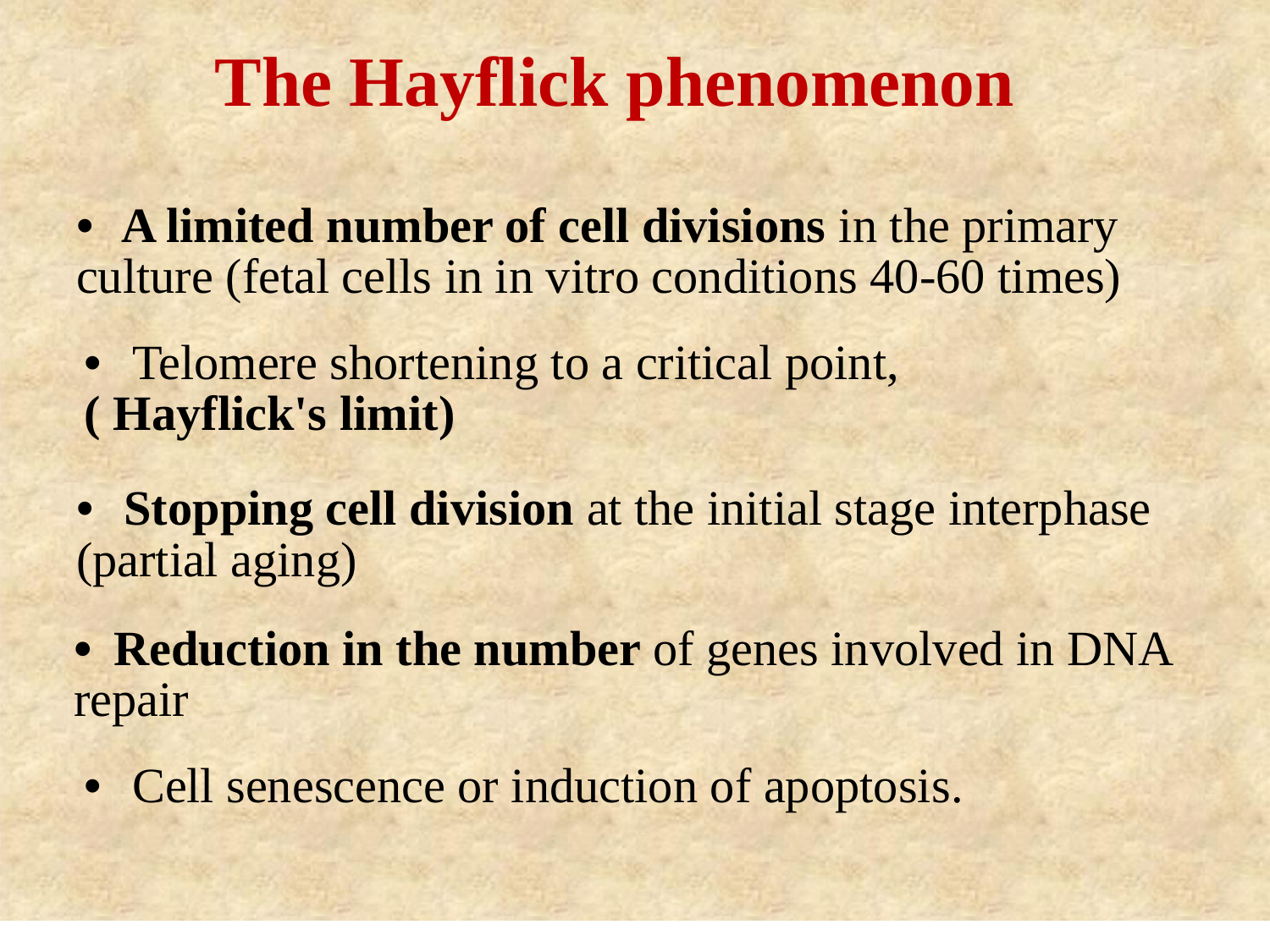

The Hayflick phenomenon
•  A limited number of cell divisions in the primary culture (fetal cells in in vitro conditions 40-60 times)
• Telomere shortening to a critical point, ( Hayflick's limit)
• Stopping cell division at the initial stage interphase (partial aging)
•  Reduction in the number of genes involved in DNA repair

• Cell senescence or induction of apoptosis.